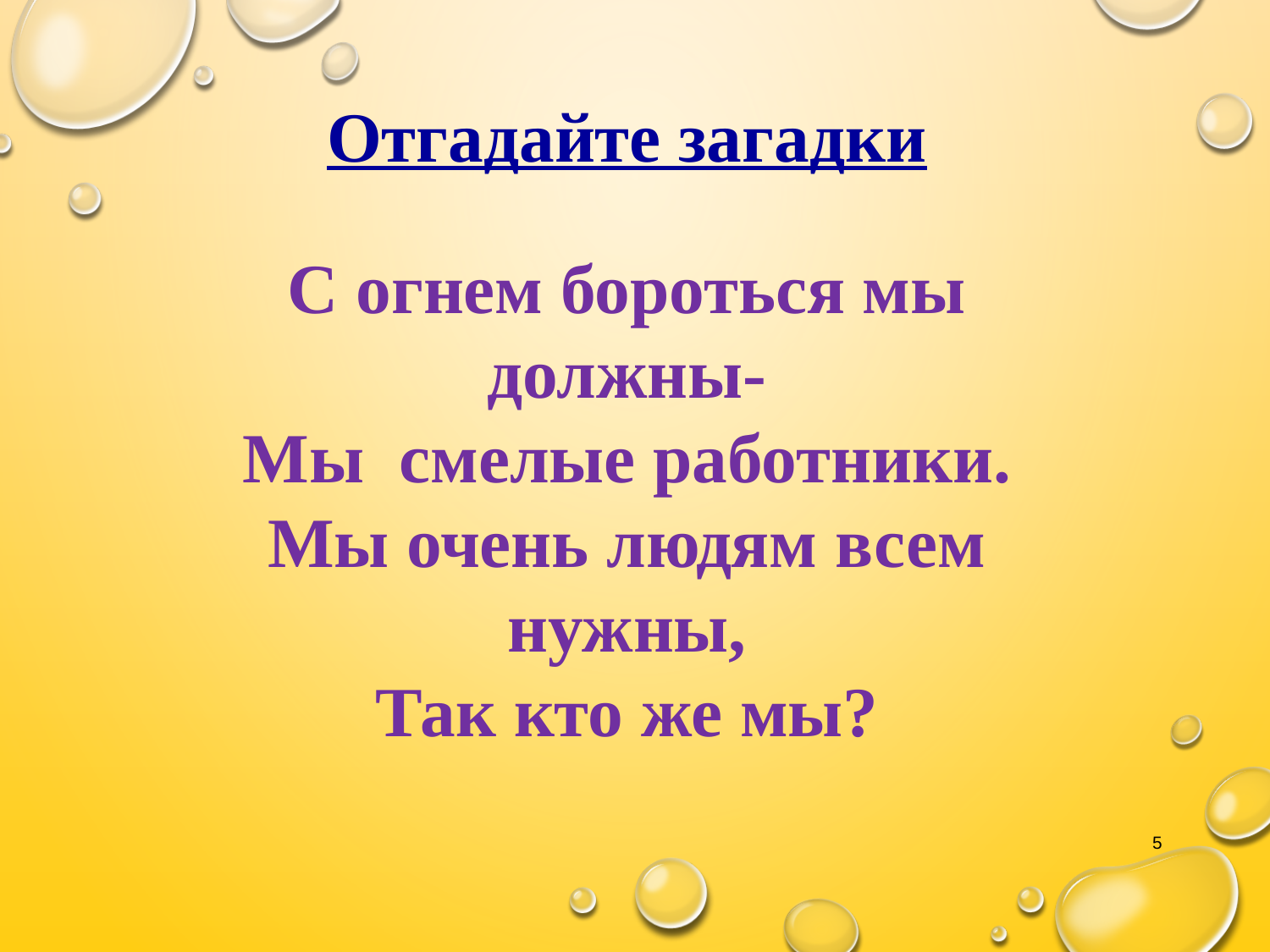

Отгадайте загадки
С огнем бороться мы должны-
Мы  смелые работники.
Мы очень людям всем нужны,
Так кто же мы?

5